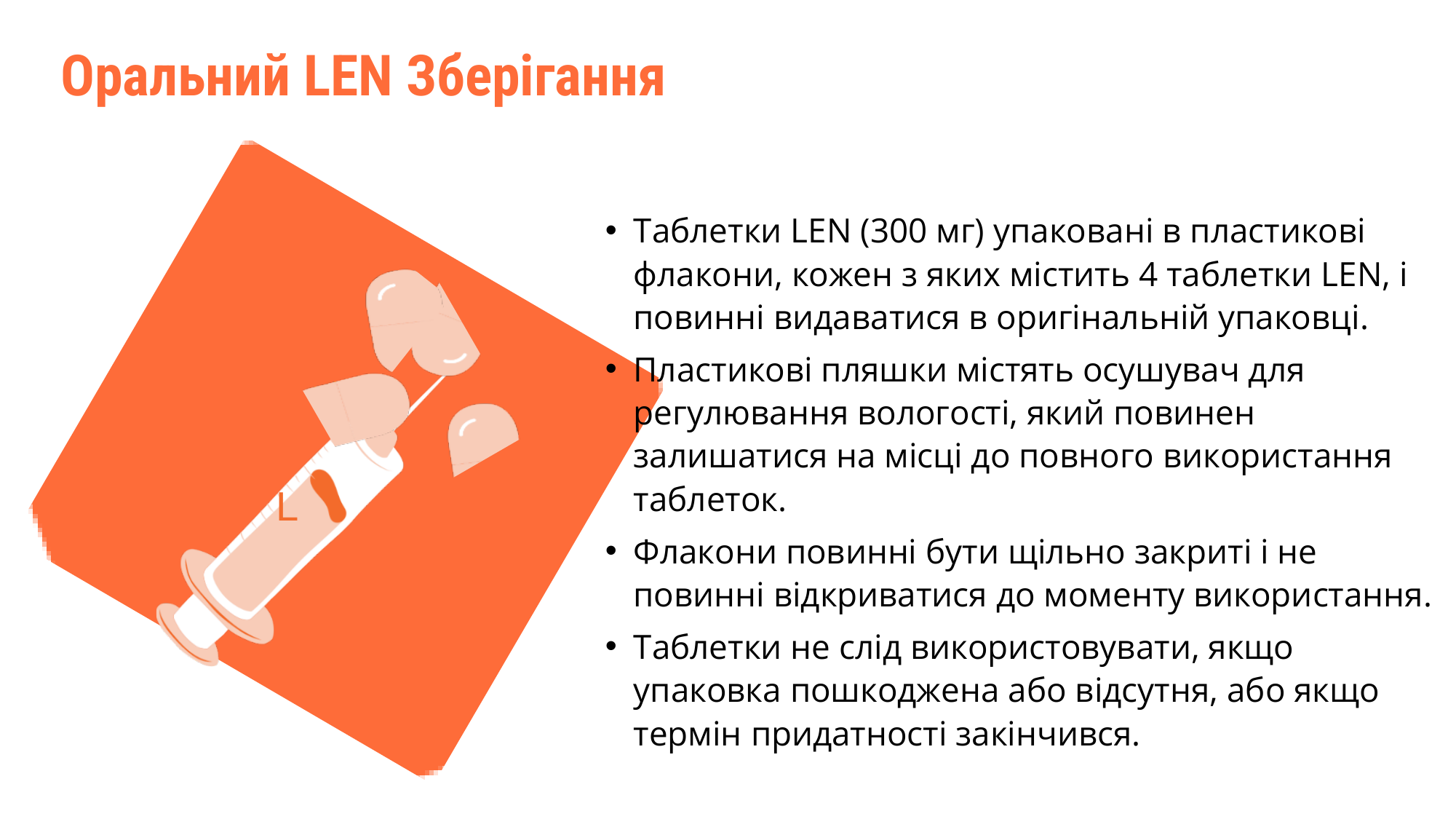

Оральний LEN Зберігання

Таблетки LEN (300 мг) упаковані в пластикові флакони, кожен з яких містить 4 таблетки LEN, і повинні видаватися в оригінальній упаковці.
Пластикові пляшки містять осушувач для регулювання вологості, який повинен залишатися на місці до повного використання таблеток.
Флакони повинні бути щільно закриті і не повинні відкриватися до моменту використання.
Таблетки не слід використовувати, якщо упаковка пошкоджена або відсутня, або якщо термін придатності закінчився.

L